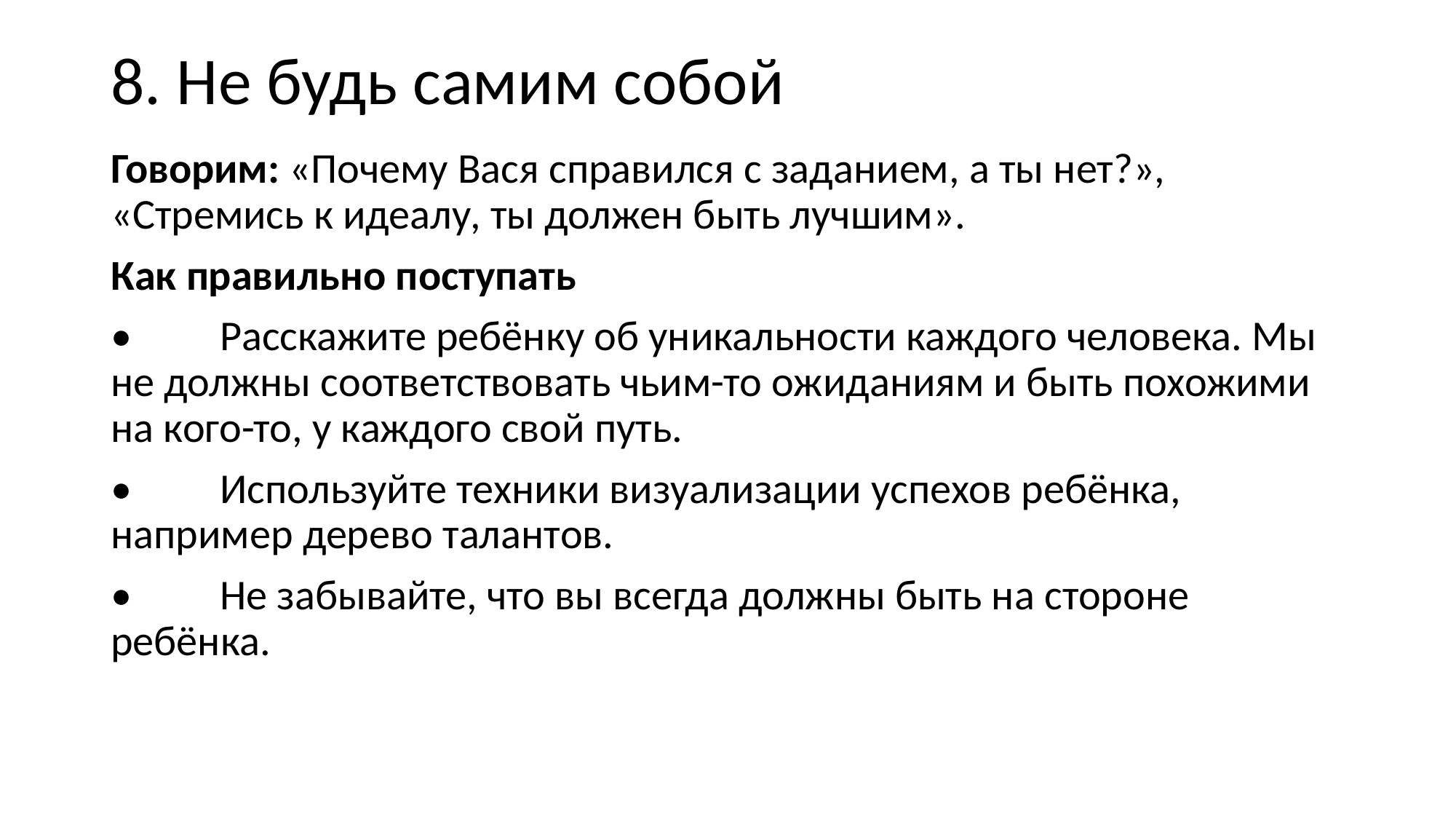

# 8. Не будь самим собой
Говорим: «Почему Вася справился с заданием, а ты нет?», «Стремись к идеалу, ты должен быть лучшим».
Как правильно поступать
•	Расскажите ребёнку об уникальности каждого человека. Мы не должны соответствовать чьим-то ожиданиям и быть похожими на кого-то, у каждого свой путь.
•	Используйте техники визуализации успехов ребёнка, например дерево талантов.
•	Не забывайте, что вы всегда должны быть на стороне ребёнка.